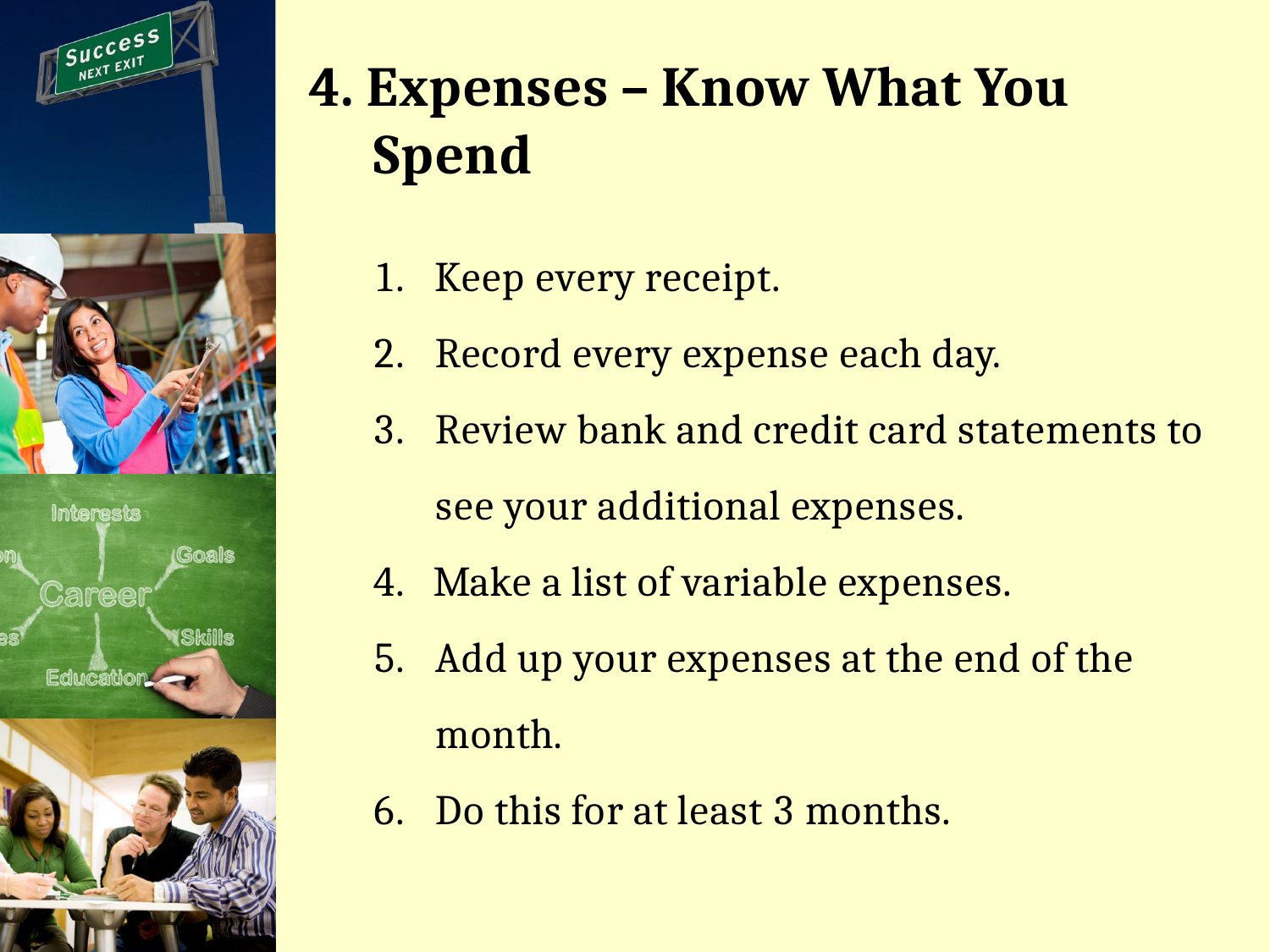

# 4. Expenses – Know What You Spend

Keep every receipt.
Record every expense each day.
Review bank and credit card statements to see your additional expenses.
Make a list of variable expenses.
Add up your expenses at the end of the month.
Do this for at least 3 months.